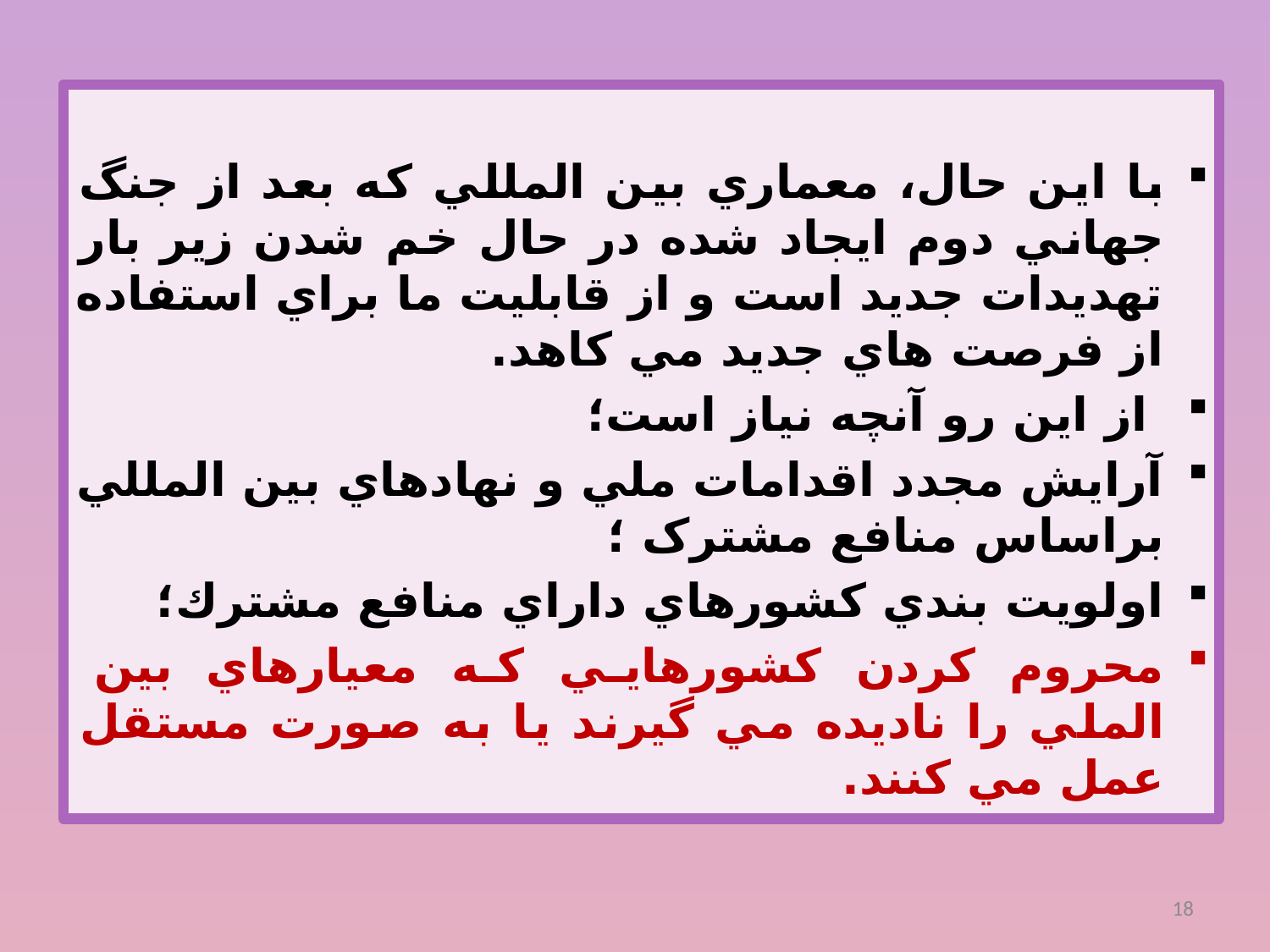

با اين حال، معماري بين المللي که بعد از جنگ جهاني دوم ايجاد شده در حال خم شدن زير بار تهديدات جديد است و از قابليت ما براي استفاده از فرصت هاي جديد مي کاهد.
 از اين رو آنچه نياز است؛
آرايش مجدد اقدامات ملي و نهادهاي بين المللي براساس منافع مشترک ؛
اولويت بندي كشورهاي داراي منافع مشترك؛
محروم كردن كشورهايي كه معيارهاي بين الملي را ناديده مي گيرند يا به صورت مستقل عمل مي كنند.
18